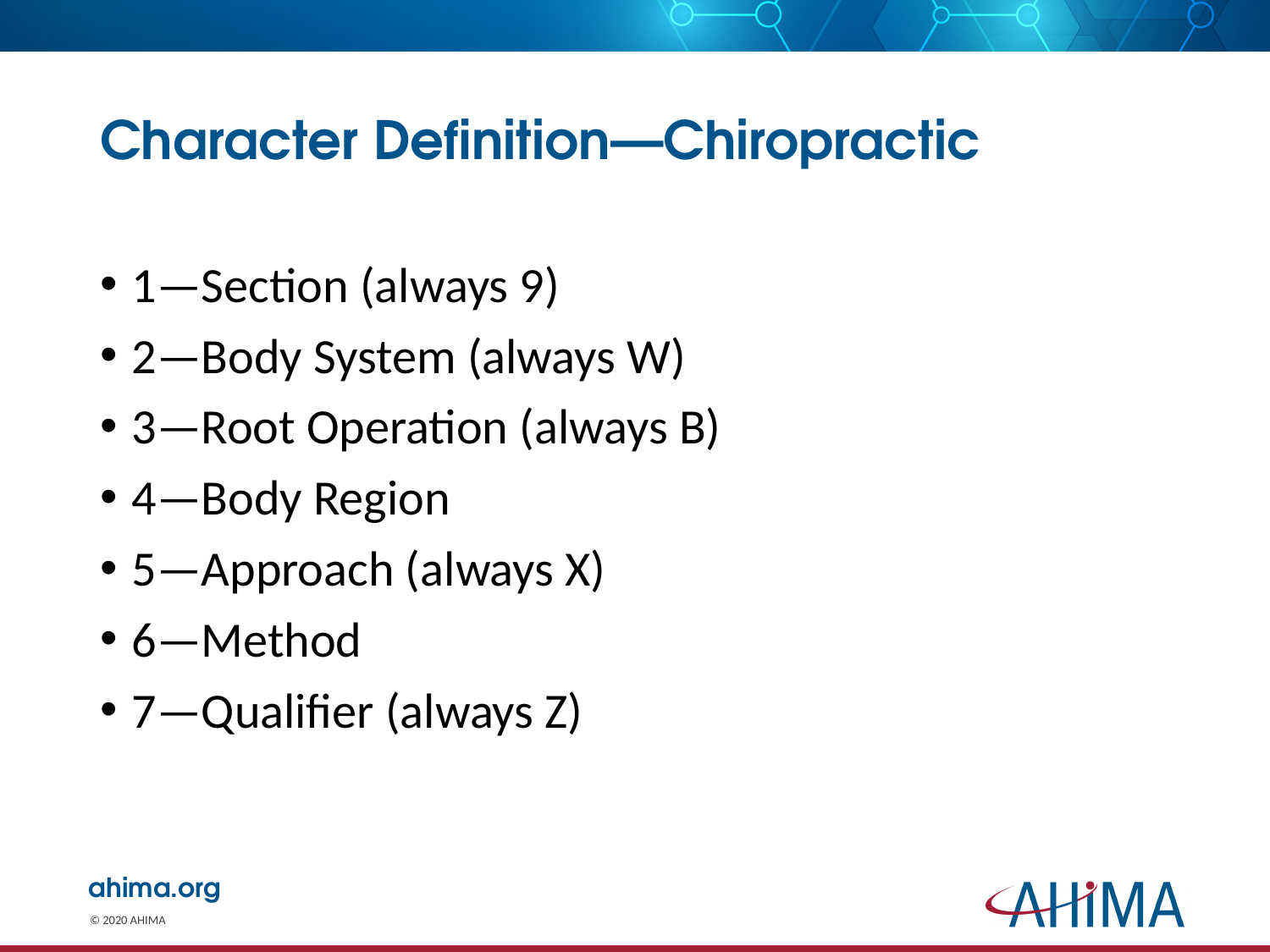

# Character Definition—Chiropractic
1—Section (always 9)
2—Body System (always W)
3—Root Operation (always B)
4—Body Region
5—Approach (always X)
6—Method
7—Qualifier (always Z)